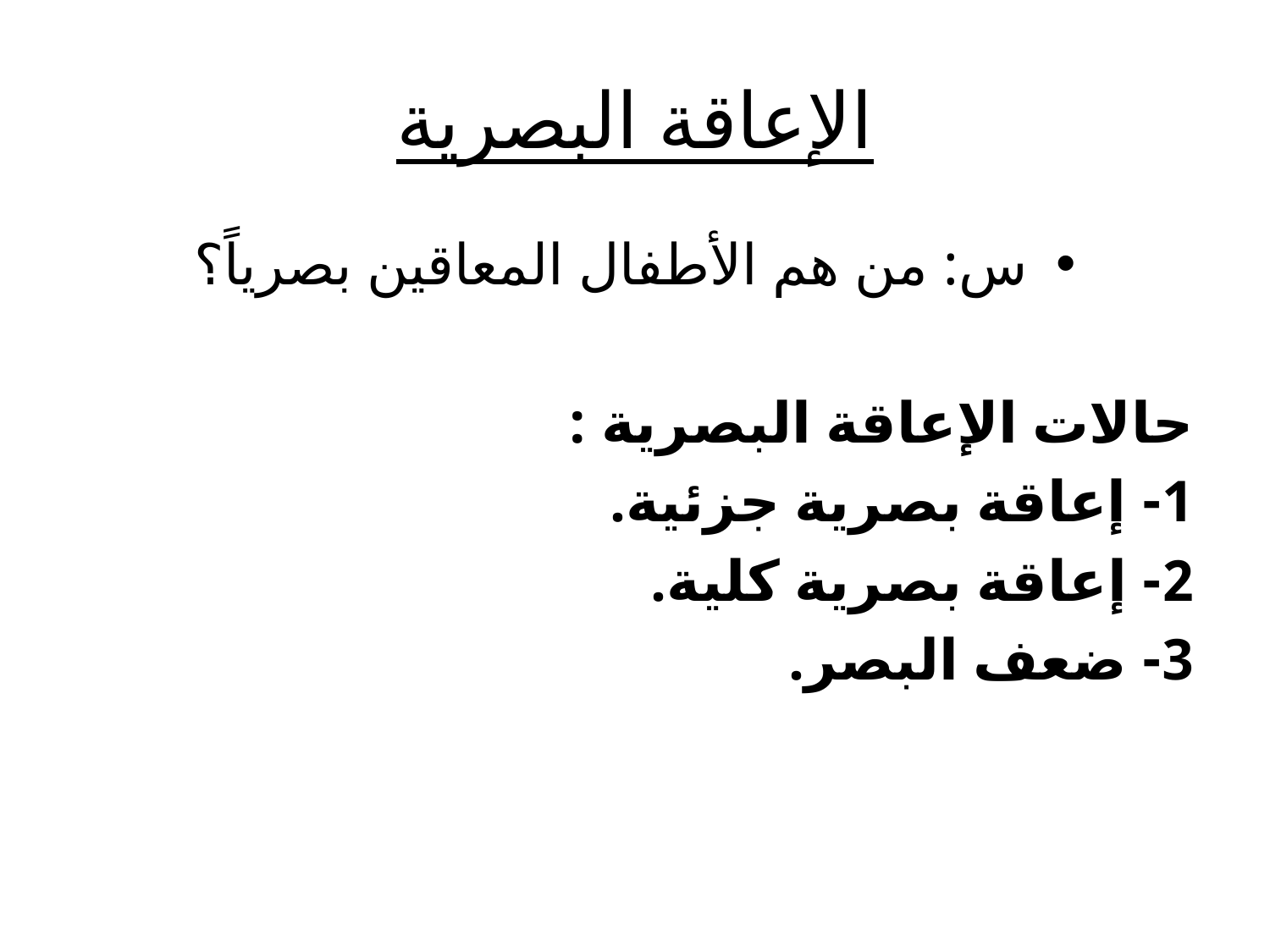

# الإعاقة البصرية
س: من هم الأطفال المعاقين بصرياً؟

حالات الإعاقة البصرية :
1- إعاقة بصرية جزئية.
2- إعاقة بصرية كلية.
3- ضعف البصر.